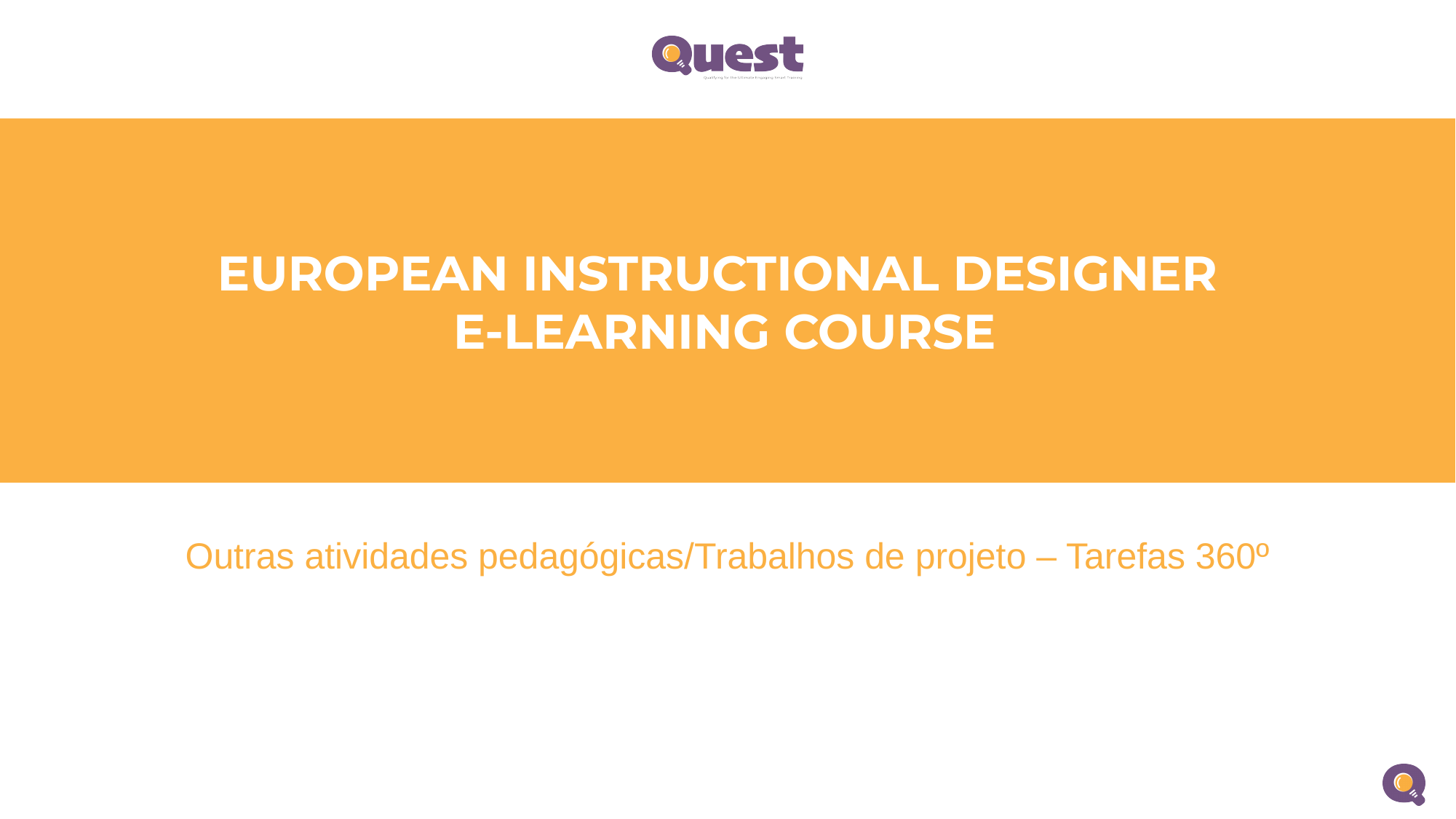

EUROPEAN INSTRUCTIONAL DESIGNER
E-LEARNING COURSE

Outras atividades pedagógicas/Trabalhos de projeto – Tarefas 360º